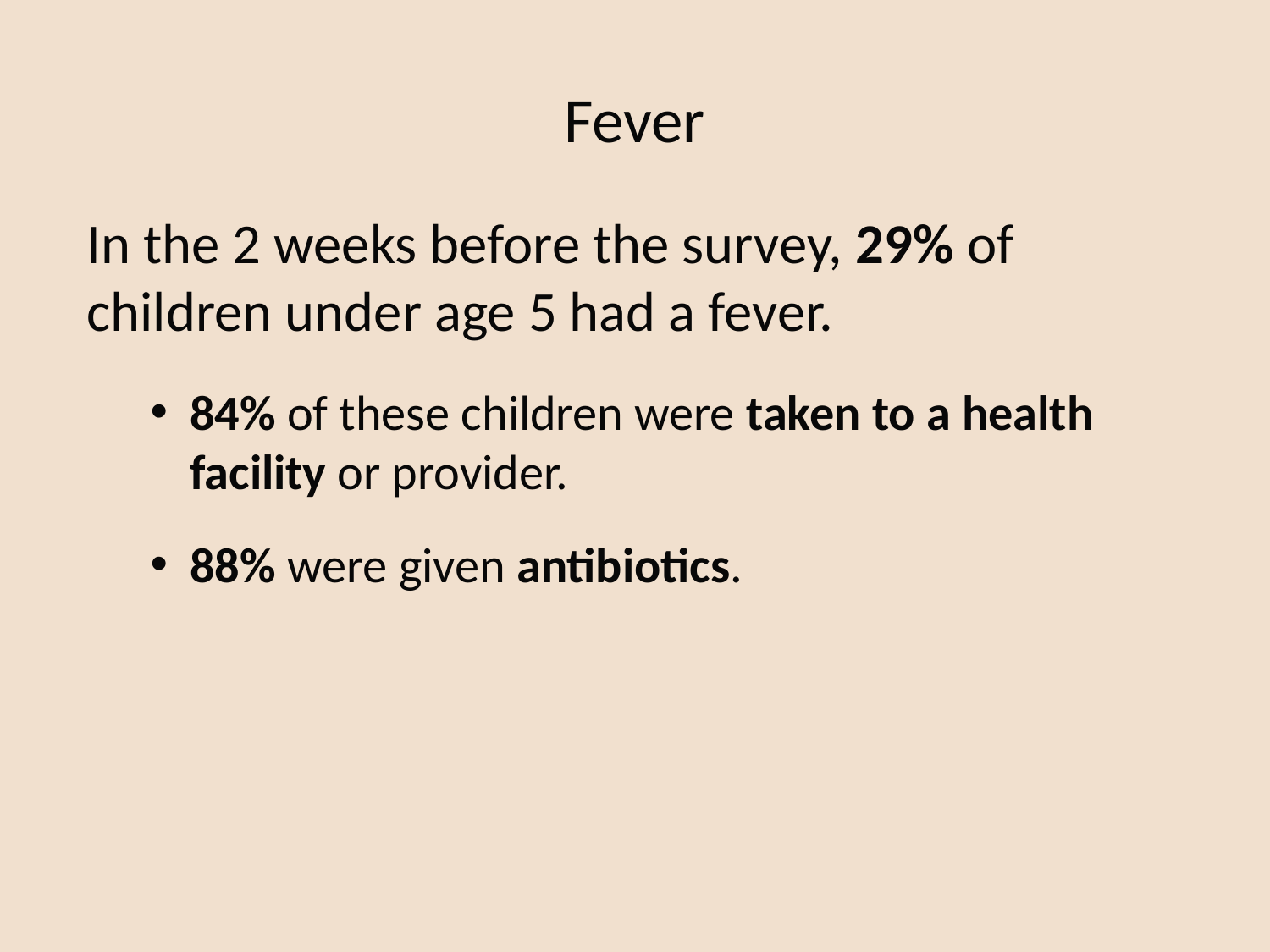

# Fever
In the 2 weeks before the survey, 29% of children under age 5 had a fever.
84% of these children were taken to a health facility or provider.
88% were given antibiotics.